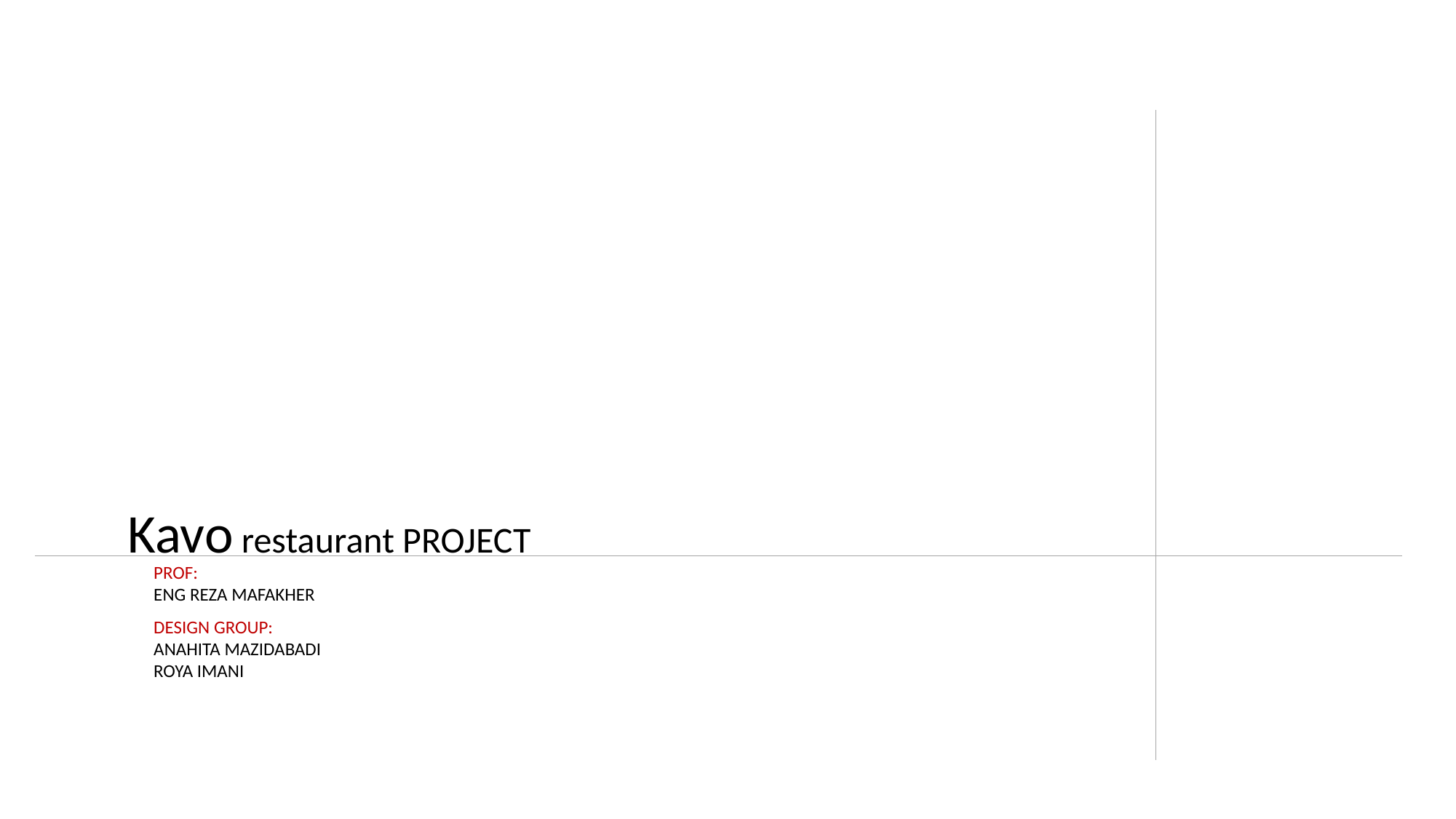

Kavo restaurant PROJECT
PROF:
ENG REZA MAFAKHER
DESIGN GROUP:
ANAHITA MAZIDABADI
ROYA IMANI